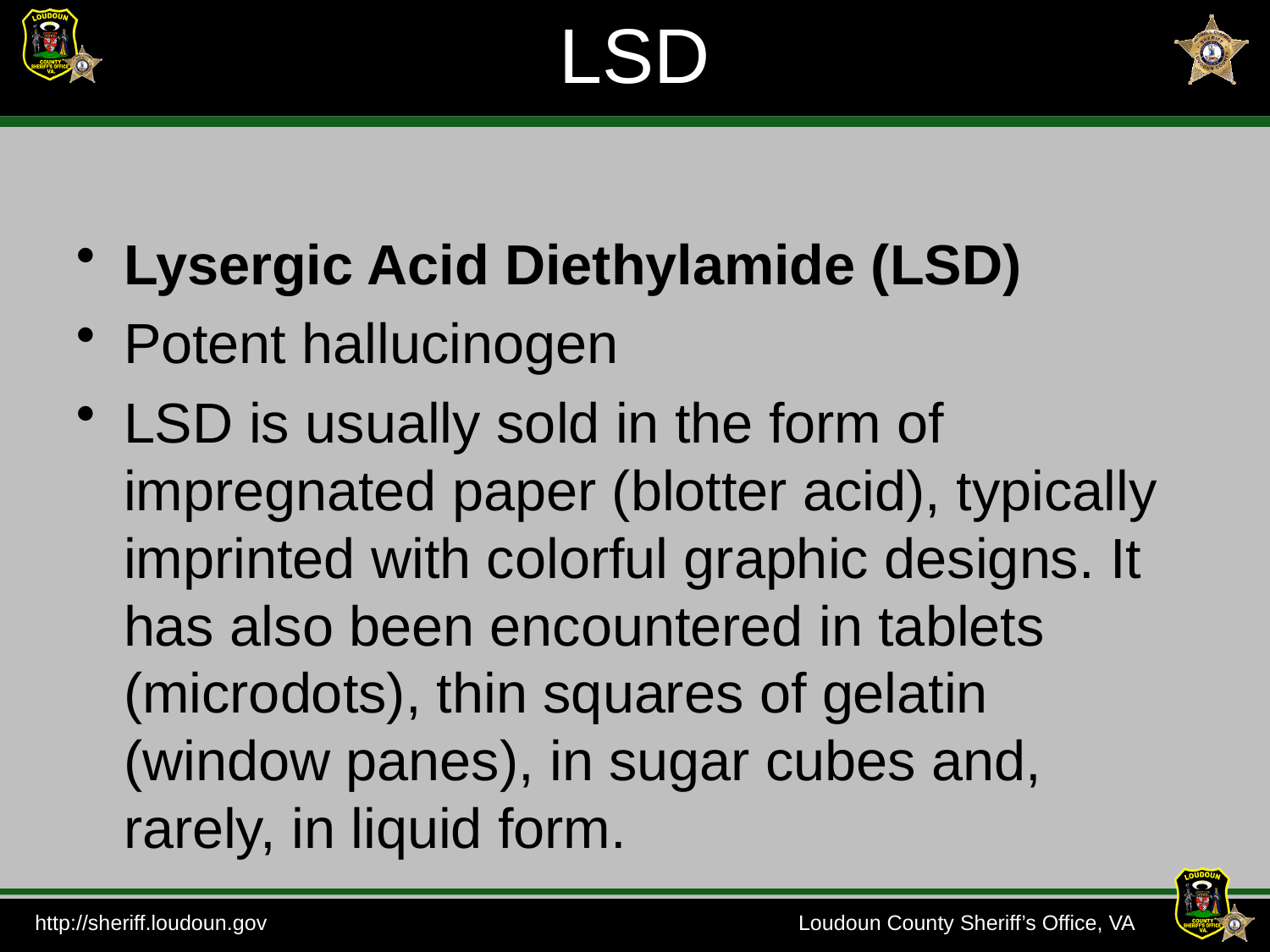

# LSD
Lysergic Acid Diethylamide (LSD)
Potent hallucinogen
LSD is usually sold in the form of impregnated paper (blotter acid), typically imprinted with colorful graphic designs. It has also been encountered in tablets (microdots), thin squares of gelatin (window panes), in sugar cubes and, rarely, in liquid form.